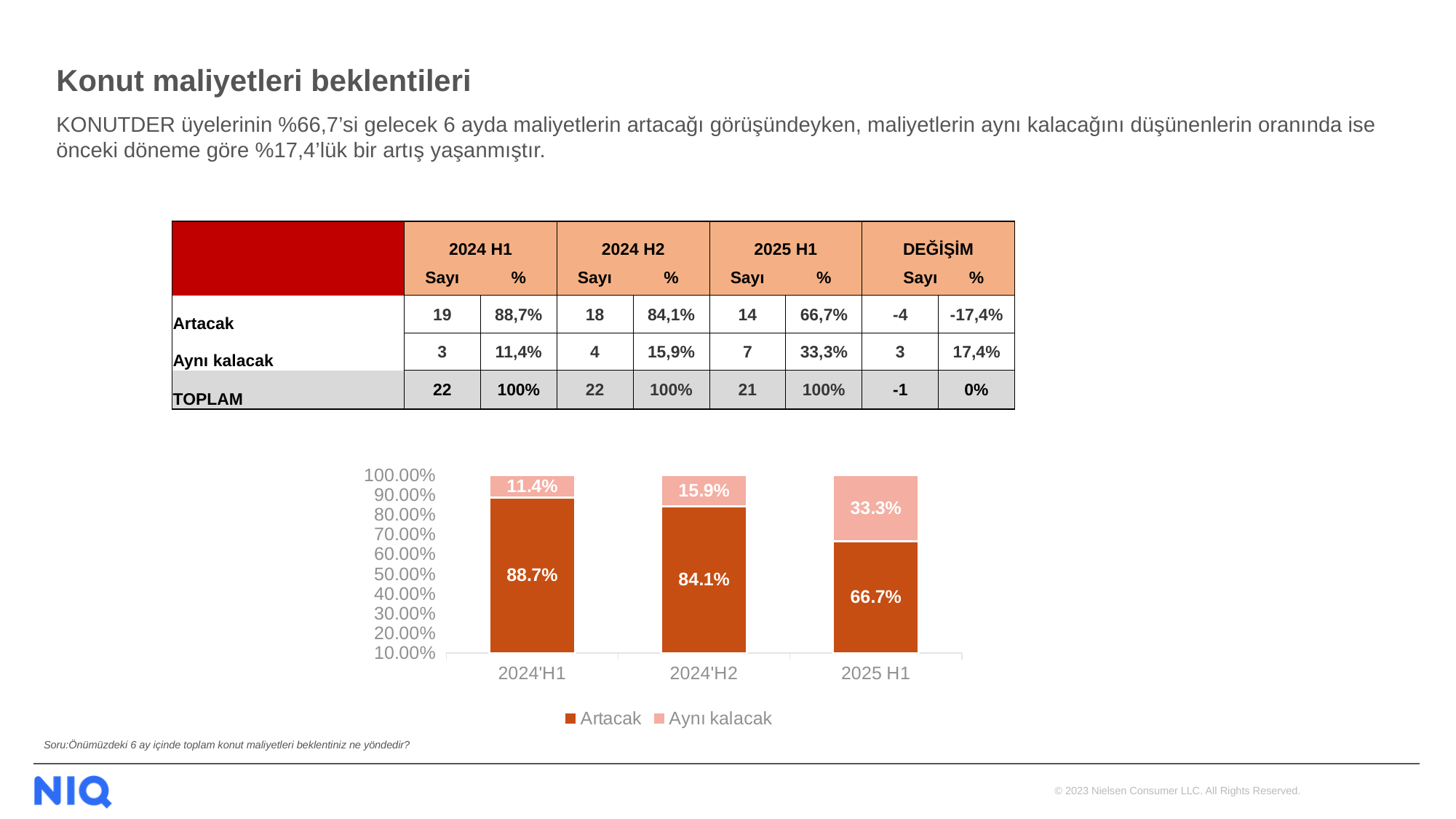

# Konut maliyetleri beklentileri
KONUTDER üyelerinin %66,7’si gelecek 6 ayda maliyetlerin artacağı görüşündeyken, maliyetlerin aynı kalacağını düşünenlerin oranında ise önceki döneme göre %17,4’lük bir artış yaşanmıştır.
|  | 2024 H1 |  | 2024 H2 |  | 2025 H1 |  | DEĞİŞİM |  |
| --- | --- | --- | --- | --- | --- | --- | --- | --- |
|  | Sayı | % | Sayı | % | Sayı | % | Sayı | % |
| Artacak | 19 | 88,7% | 18 | 84,1% | 14 | 66,7% | -4 | -17,4% |
| Aynı kalacak | 3 | 11,4% | 4 | 15,9% | 7 | 33,3% | 3 | 17,4% |
| TOPLAM | 22 | 100% | 22 | 100% | 21 | 100% | -1 | 0% |

### Chart

| Category | Artacak | Azalacak | Aynı kalacak |
|---|---|---|---|
| 2024'H1 | 0.887 | None | 0.114 |
| 2024'H2 | 0.841 | None | 0.159 |
| 2025 H1 | 0.667 | None | 0.333 |
Soru:Önümüzdeki 6 ay içinde toplam konut maliyetleri beklentiniz ne yöndedir?